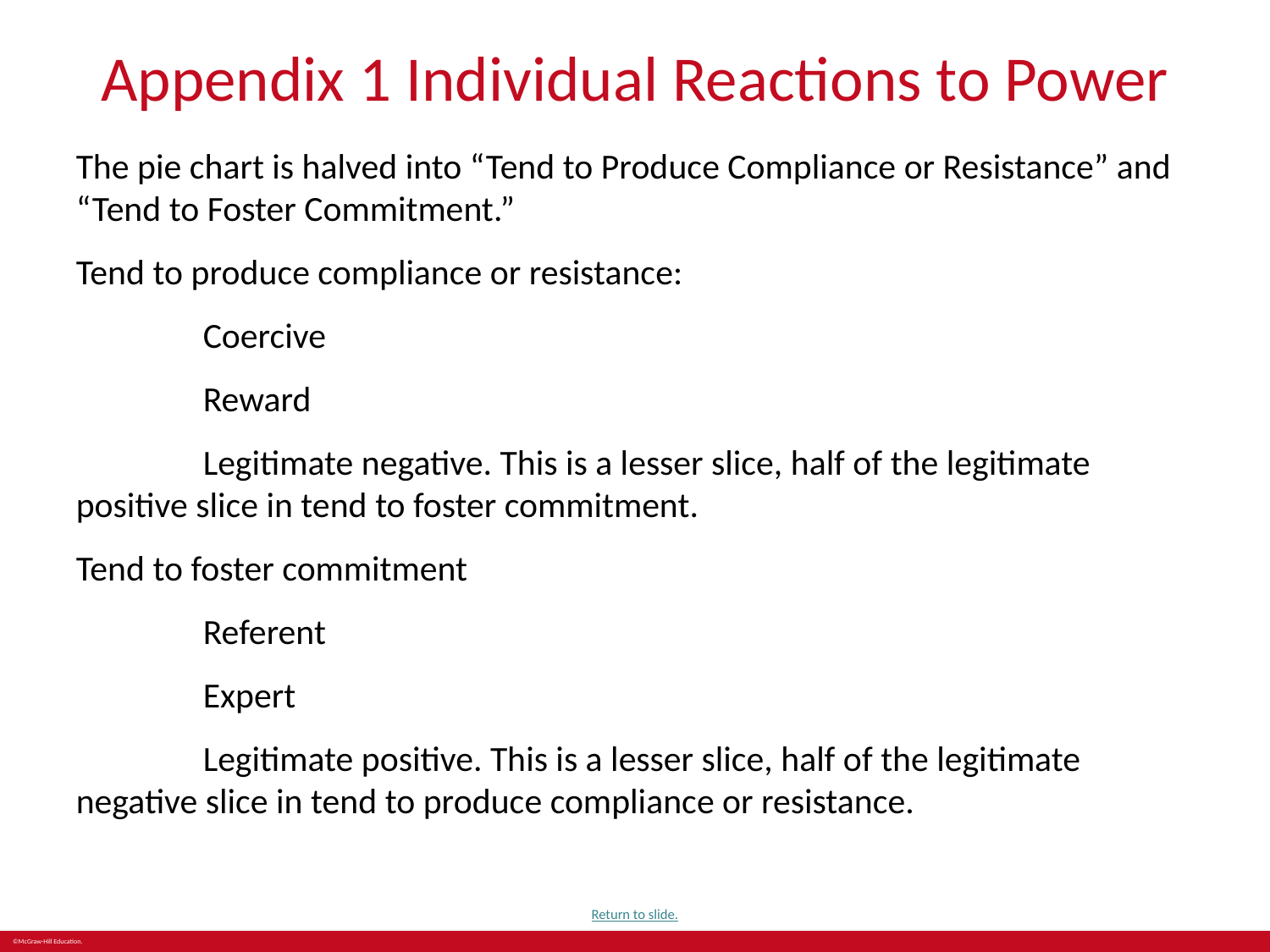

# Appendix 1 Individual Reactions to Power
The pie chart is halved into “Tend to Produce Compliance or Resistance” and “Tend to Foster Commitment.”
Tend to produce compliance or resistance:
	Coercive
	Reward
	Legitimate negative. This is a lesser slice, half of the legitimate positive slice in tend to foster commitment.
Tend to foster commitment
	Referent
	Expert
	Legitimate positive. This is a lesser slice, half of the legitimate negative slice in tend to produce compliance or resistance.
Return to slide.